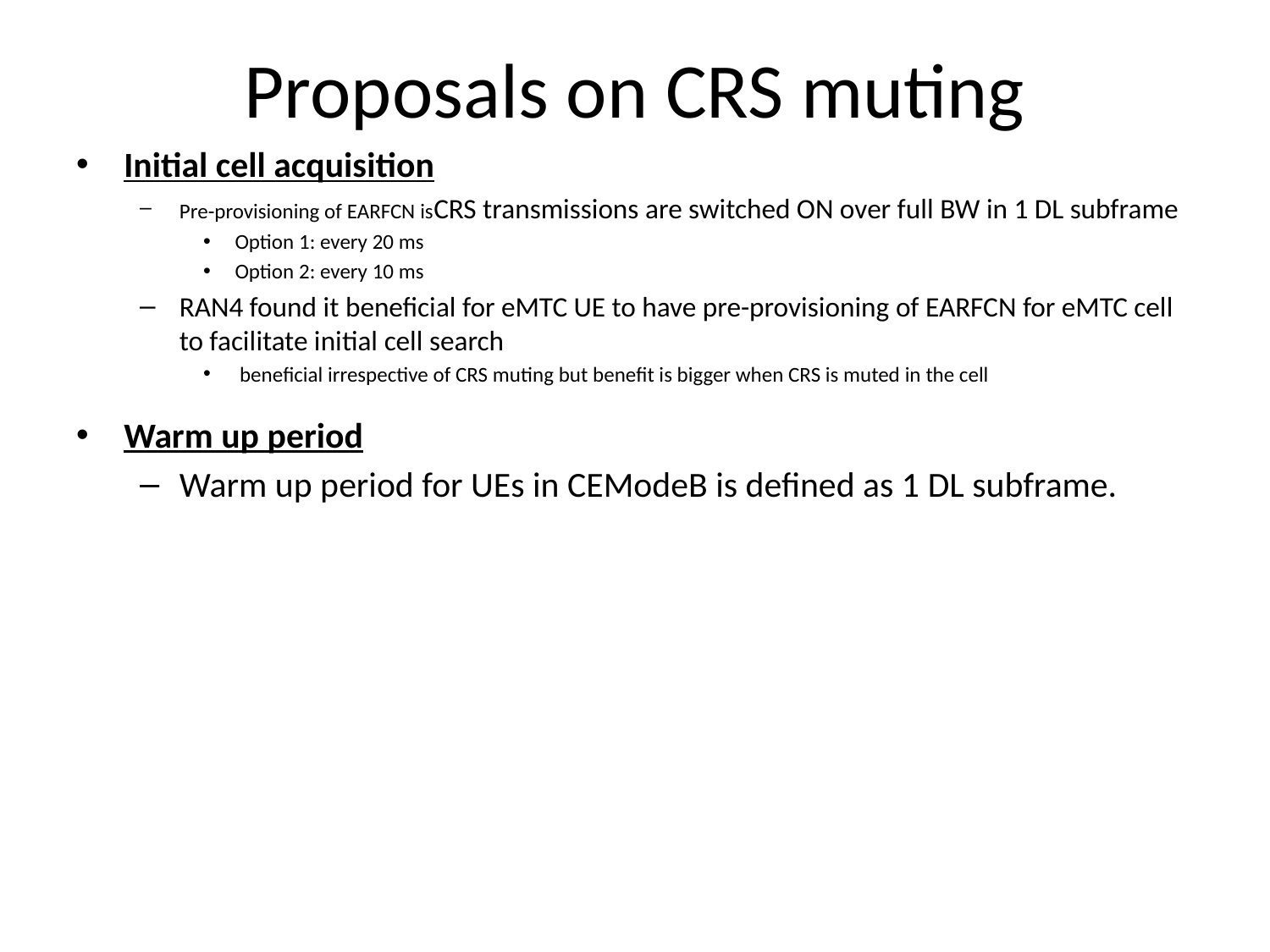

# Proposals on CRS muting
Initial cell acquisition
Pre-provisioning of EARFCN isCRS transmissions are switched ON over full BW in 1 DL subframe
Option 1: every 20 ms
Option 2: every 10 ms
RAN4 found it beneficial for eMTC UE to have pre-provisioning of EARFCN for eMTC cell to facilitate initial cell search
 beneficial irrespective of CRS muting but benefit is bigger when CRS is muted in the cell

Warm up period
Warm up period for UEs in CEModeB is defined as 1 DL subframe.